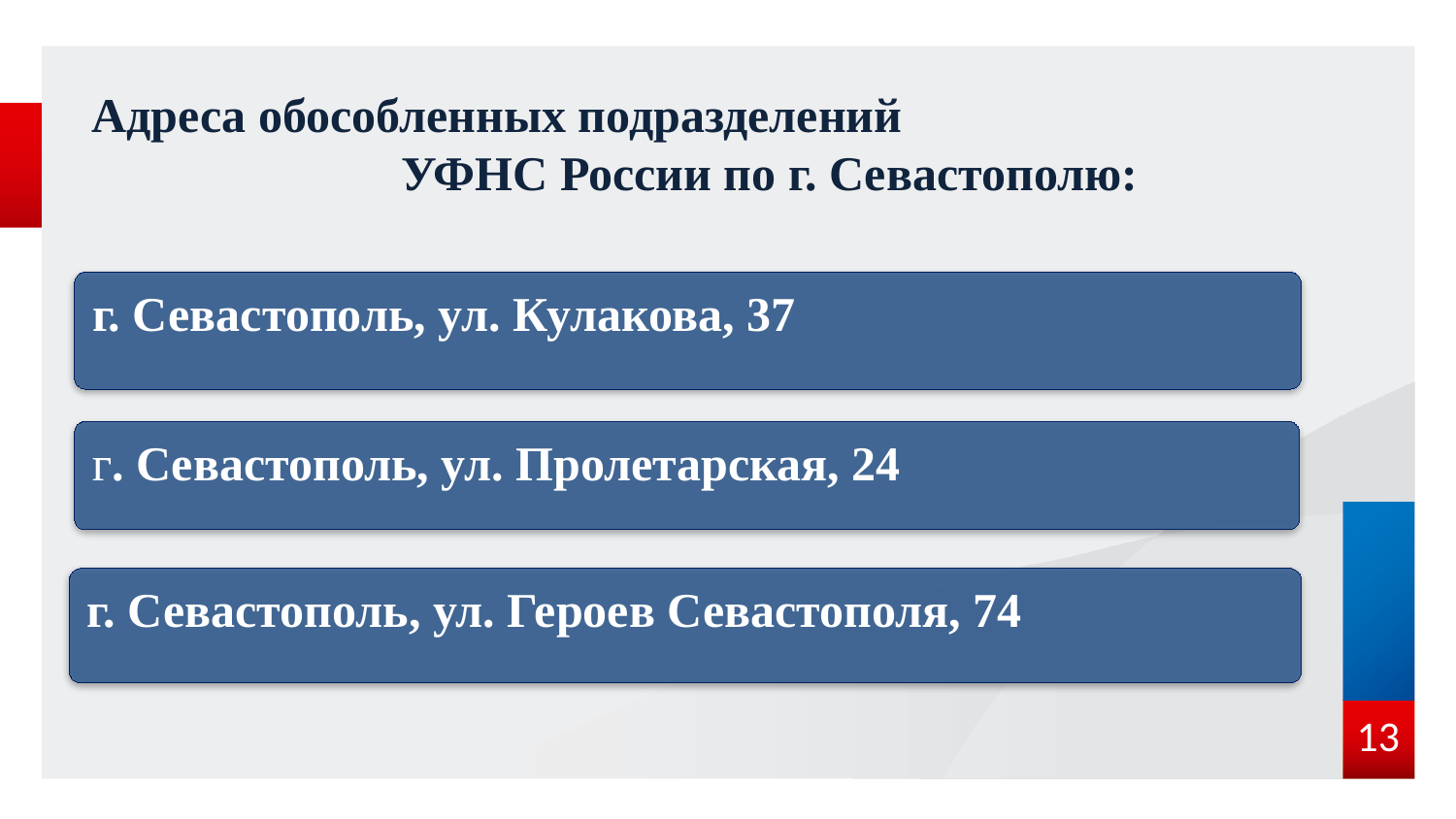

Адреса обособленных подразделений                                              УФНС России по г. Севастополю:
г. Севастополь, ул. Кулакова, 37

г. Севастополь, ул. Пролетарская, 24
г. Севастополь, ул. Героев Севастополя, 74

13